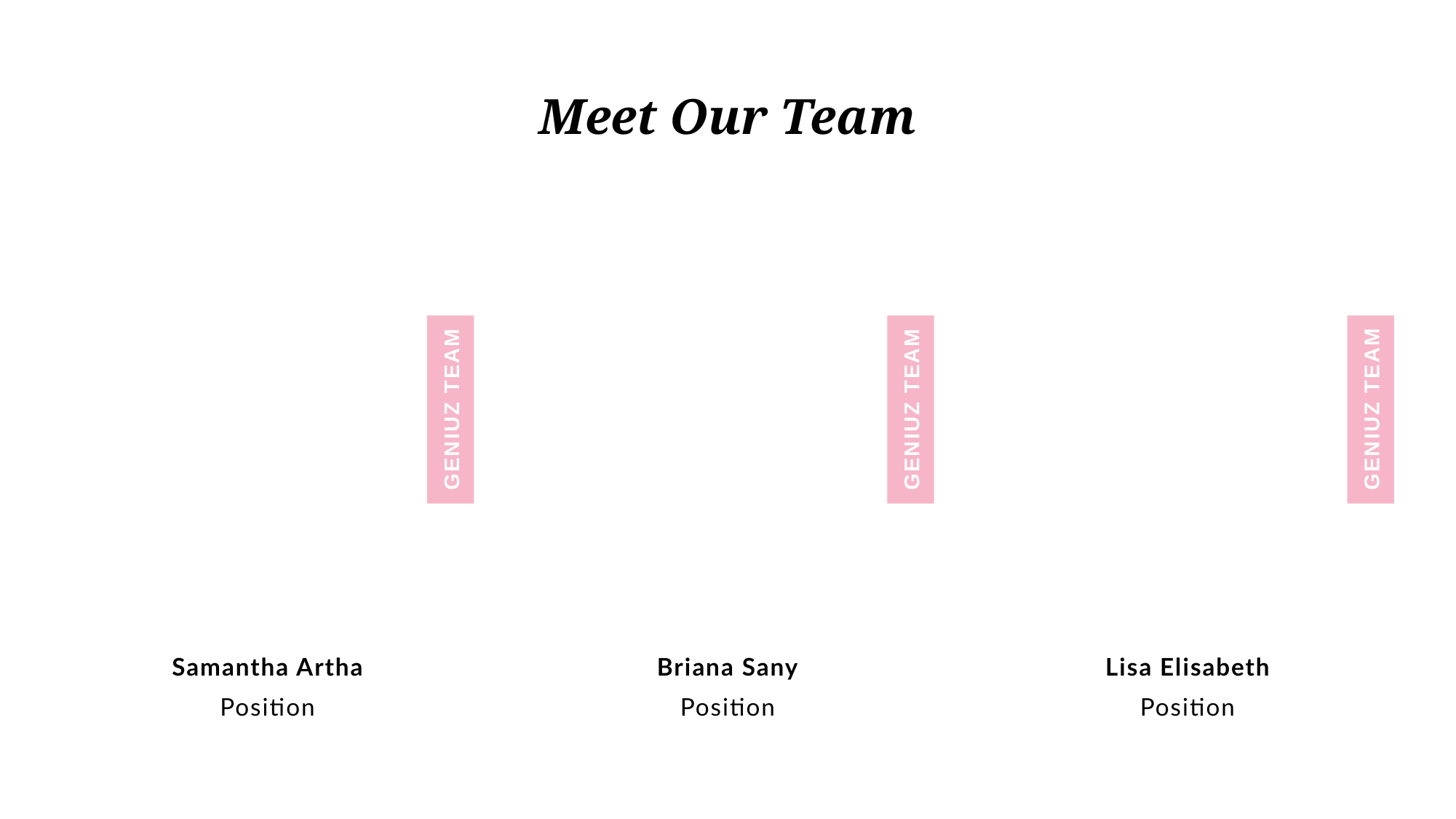

Meet Our Team

GENIUZ TEAM
GENIUZ TEAM
GENIUZ TEAM
Samantha Artha
Briana Sany
Lisa Elisabeth
Position
Position
Position